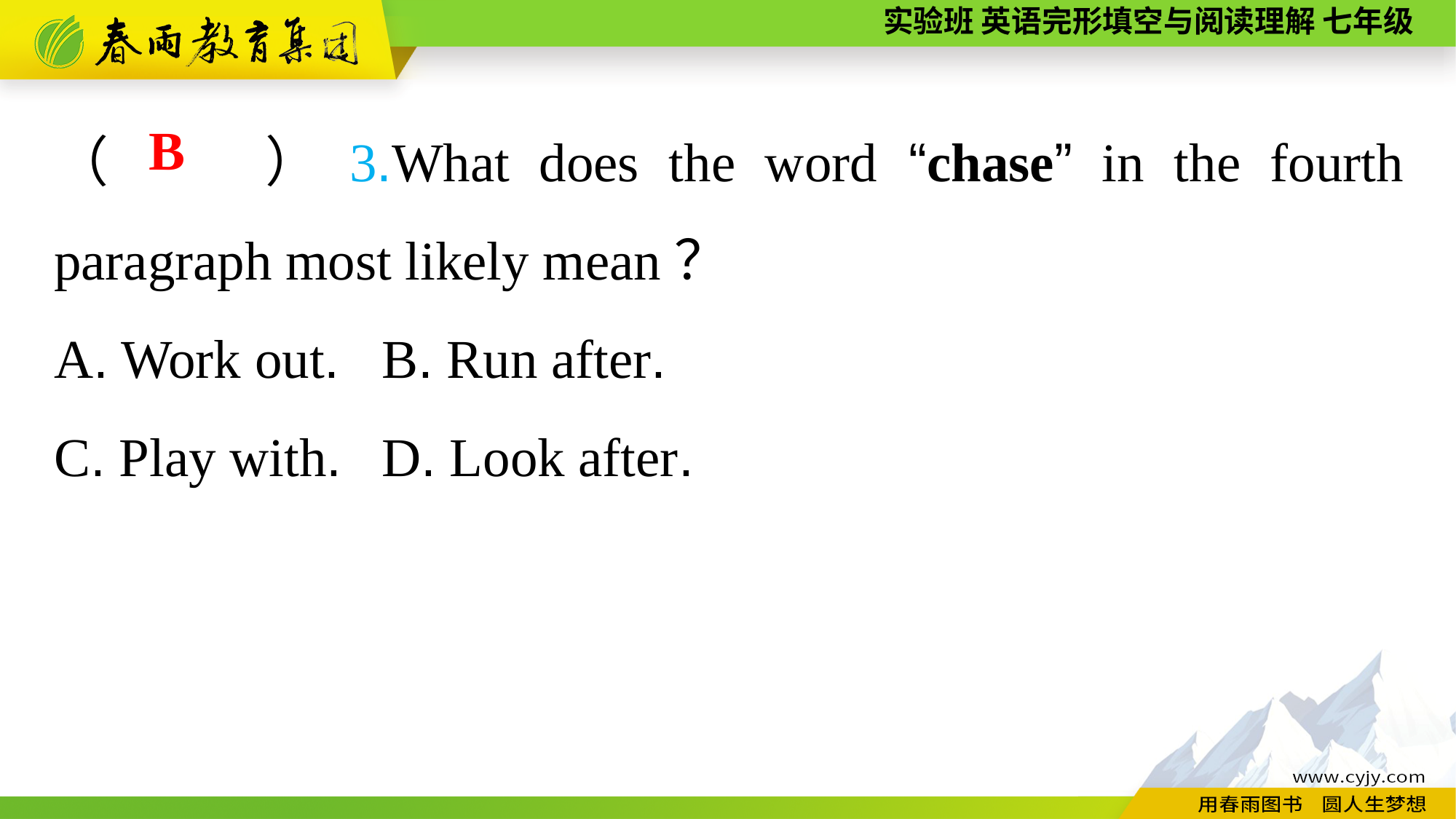

（　　）3.What does the word “chase” in the fourth paragraph most likely mean？
A. Work out.	B. Run after.
C. Play with.	D. Look after.
B